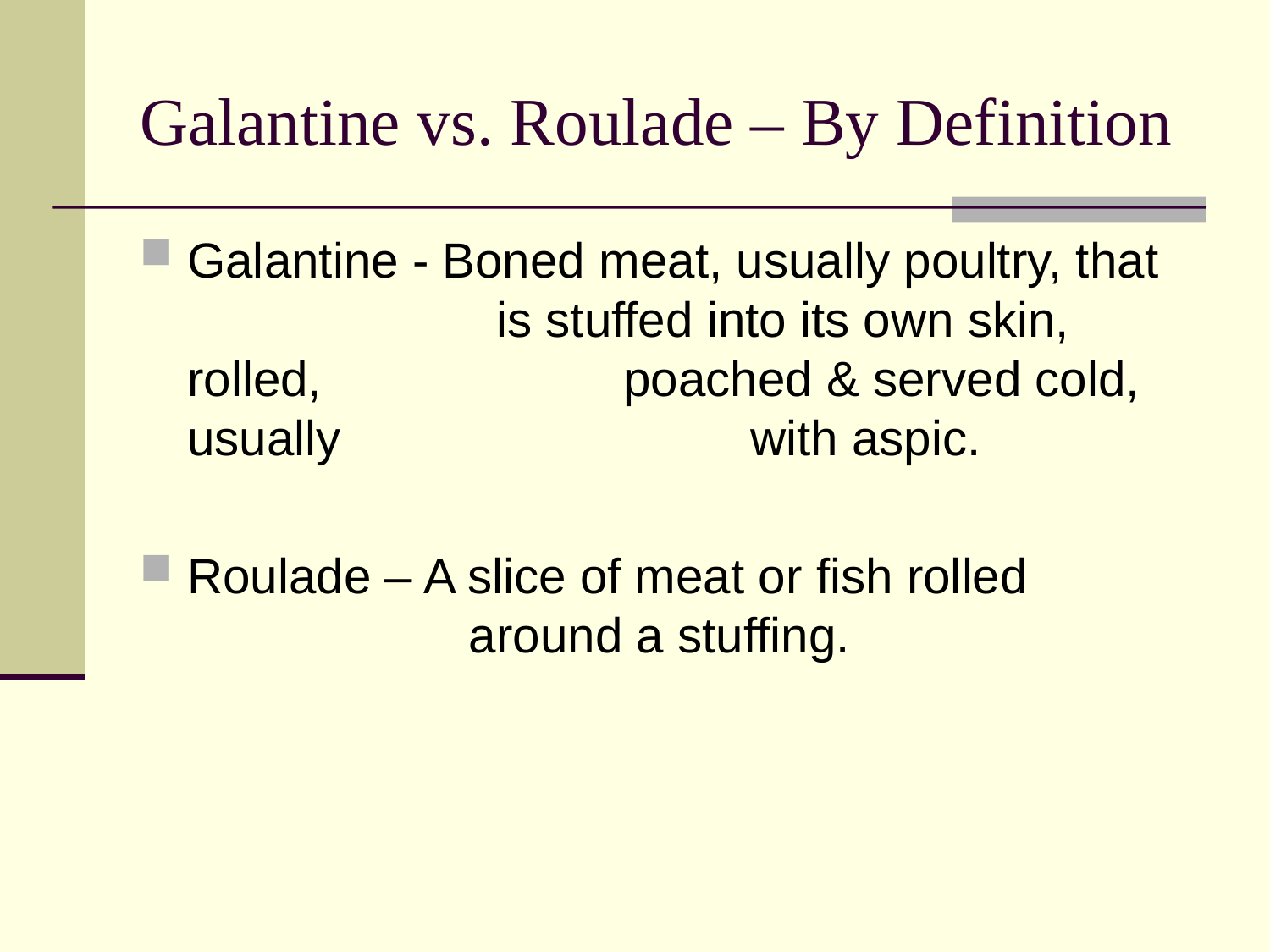

# Galantine vs. Roulade – By Definition
Galantine - Boned meat, usually poultry, that 		    is stuffed into its own skin, rolled, 		    poached & served cold, usually 			    with aspic.

Roulade – A slice of meat or fish rolled 			  around a stuffing.